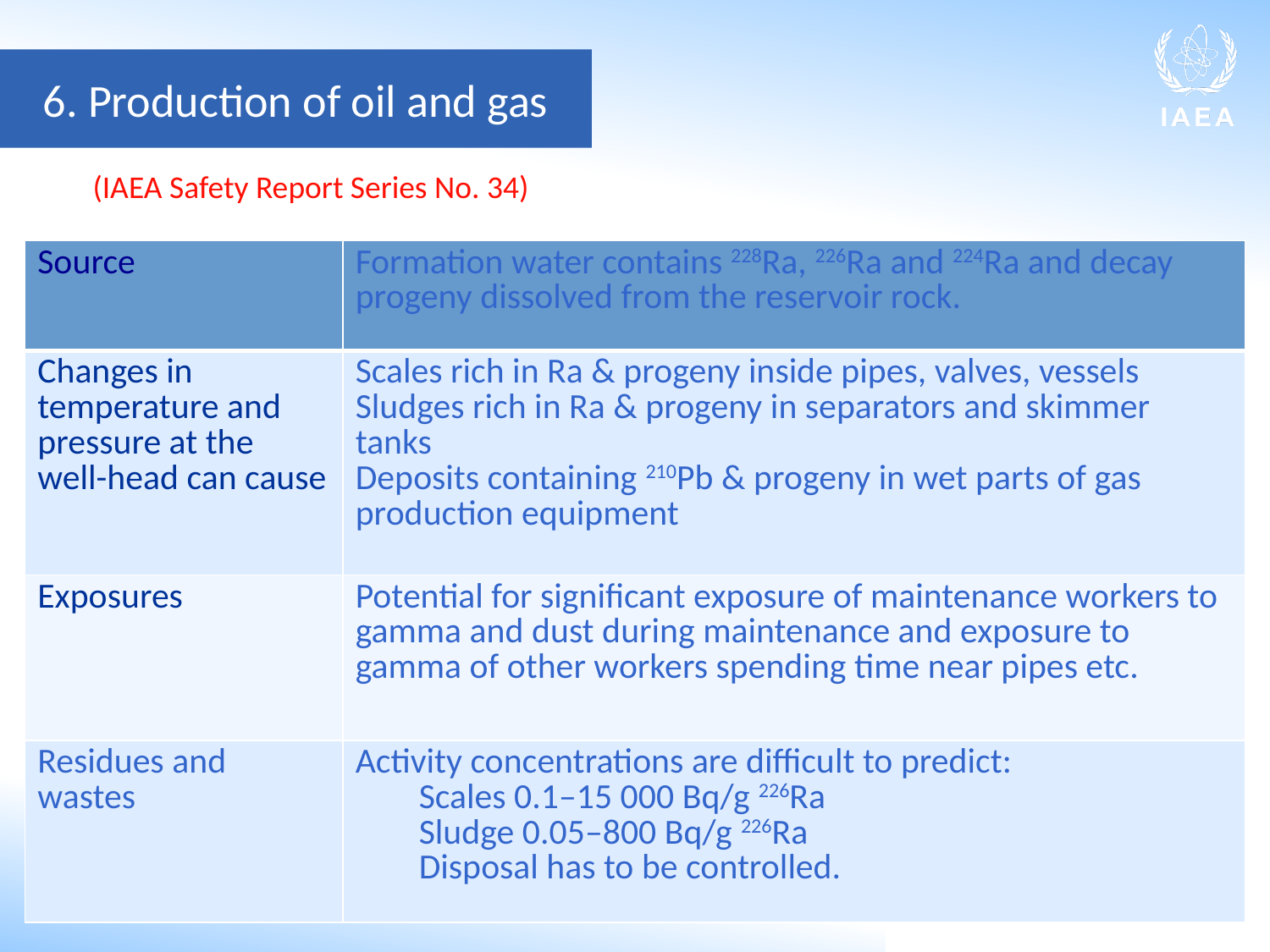

6. Production of oil and gas
(IAEA Safety Report Series No. 34)
| Source | Formation water contains 228Ra, 226Ra and 224Ra and decay progeny dissolved from the reservoir rock. |
| --- | --- |
| Changes in temperature and pressure at the well-head can cause | Scales rich in Ra & progeny inside pipes, valves, vessels Sludges rich in Ra & progeny in separators and skimmer tanks Deposits containing 210Pb & progeny in wet parts of gas production equipment |
| Exposures | Potential for significant exposure of maintenance workers to gamma and dust during maintenance and exposure to gamma of other workers spending time near pipes etc. |
| Residues and wastes | Activity concentrations are difficult to predict: Scales 0.1–15 000 Bq/g 226Ra Sludge 0.05–800 Bq/g 226Ra Disposal has to be controlled. |